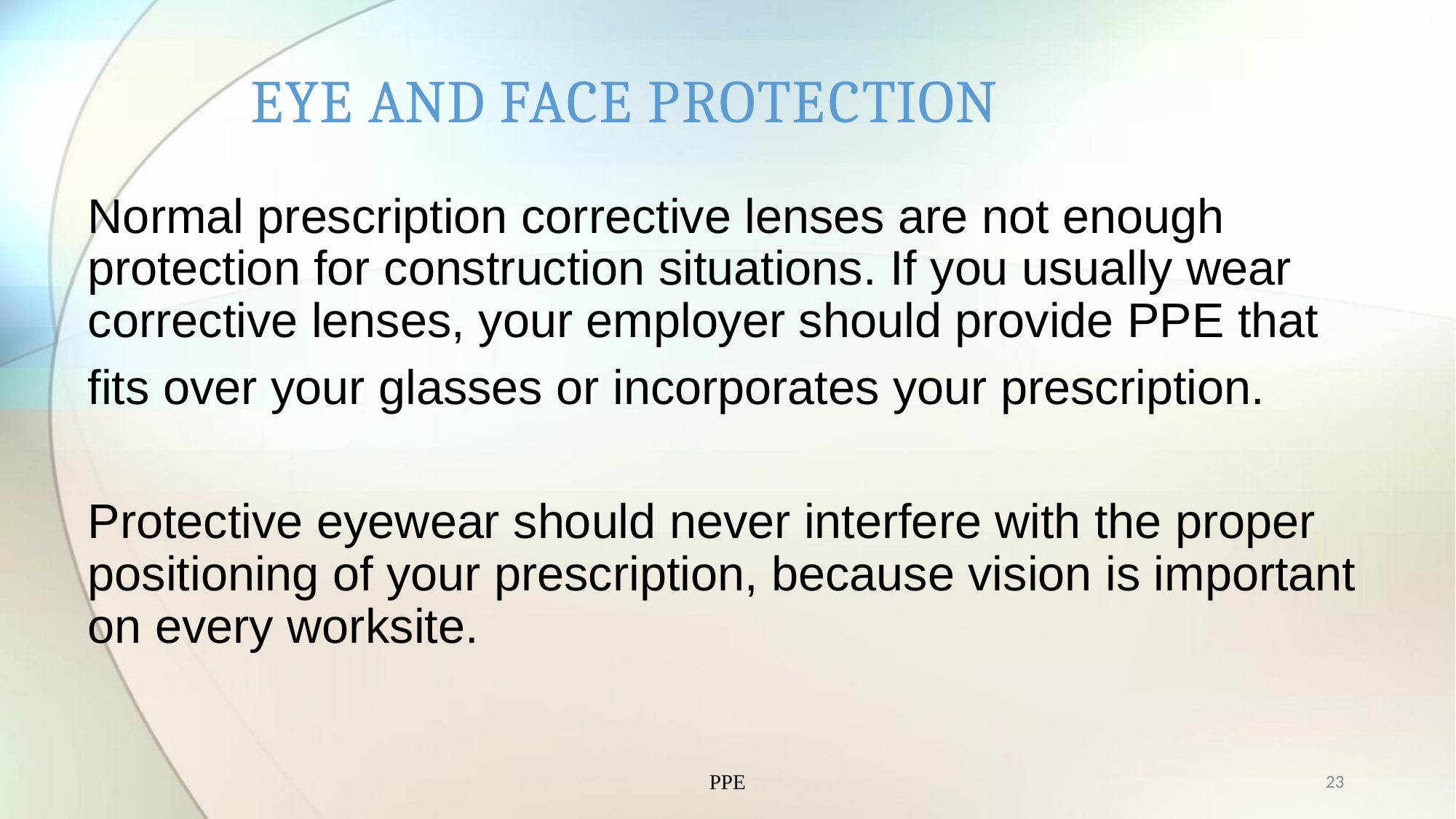

# EYE AND FACE PROTECTION
Normal prescription corrective lenses are not enough protection for construction situations. If you usually wear corrective lenses, your employer should provide PPE that
fits over your glasses or incorporates your prescription.

Protective eyewear should never interfere with the proper positioning of your prescription, because vision is important on every worksite.
PPE
23